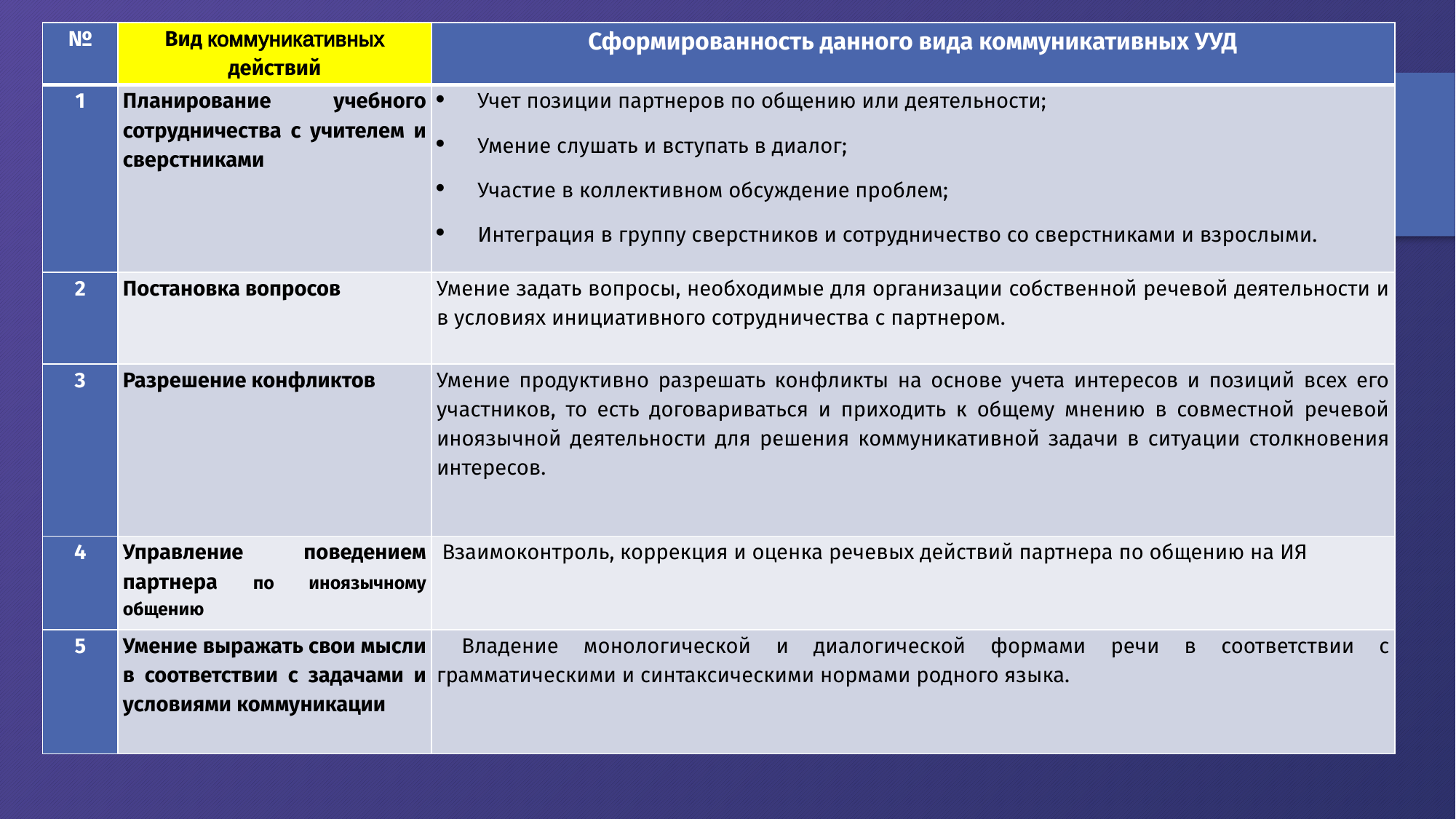

| № | Вид коммуникативных действий | Сформированность данного вида коммуникативных УУД |
| --- | --- | --- |
| 1 | Планирование учебного сотрудничества с учителем и сверстниками | Учет позиции партнеров по общению или деятельности; Умение слушать и вступать в диалог; Участие в коллективном обсуждение проблем; Интеграция в группу сверстников и сотрудничество со сверстниками и взрослыми. |
| 2 | Постановка вопросов | Умение задать вопросы, необходимые для организации собственной речевой деятельности и в условиях инициативного сотрудничества с партнером. |
| 3 | Разрешение конфликтов | Умение продуктивно разрешать конфликты на основе учета интересов и позиций всех его участников, то есть договариваться и приходить к общему мнению в совместной речевой иноязычной деятельности для решения коммуникативной задачи в ситуации столкновения интересов. |
| 4 | Управление поведением партнера по иноязычному общению | Взаимоконтроль, коррекция и оценка речевых действий партнера по общению на ИЯ |
| 5 | Умение выражать свои мысли в соответствии с задачами и условиями коммуникации | Владение монологической и диалогической формами речи в соответствии с грамматическими и синтаксическими нормами родного языка. |